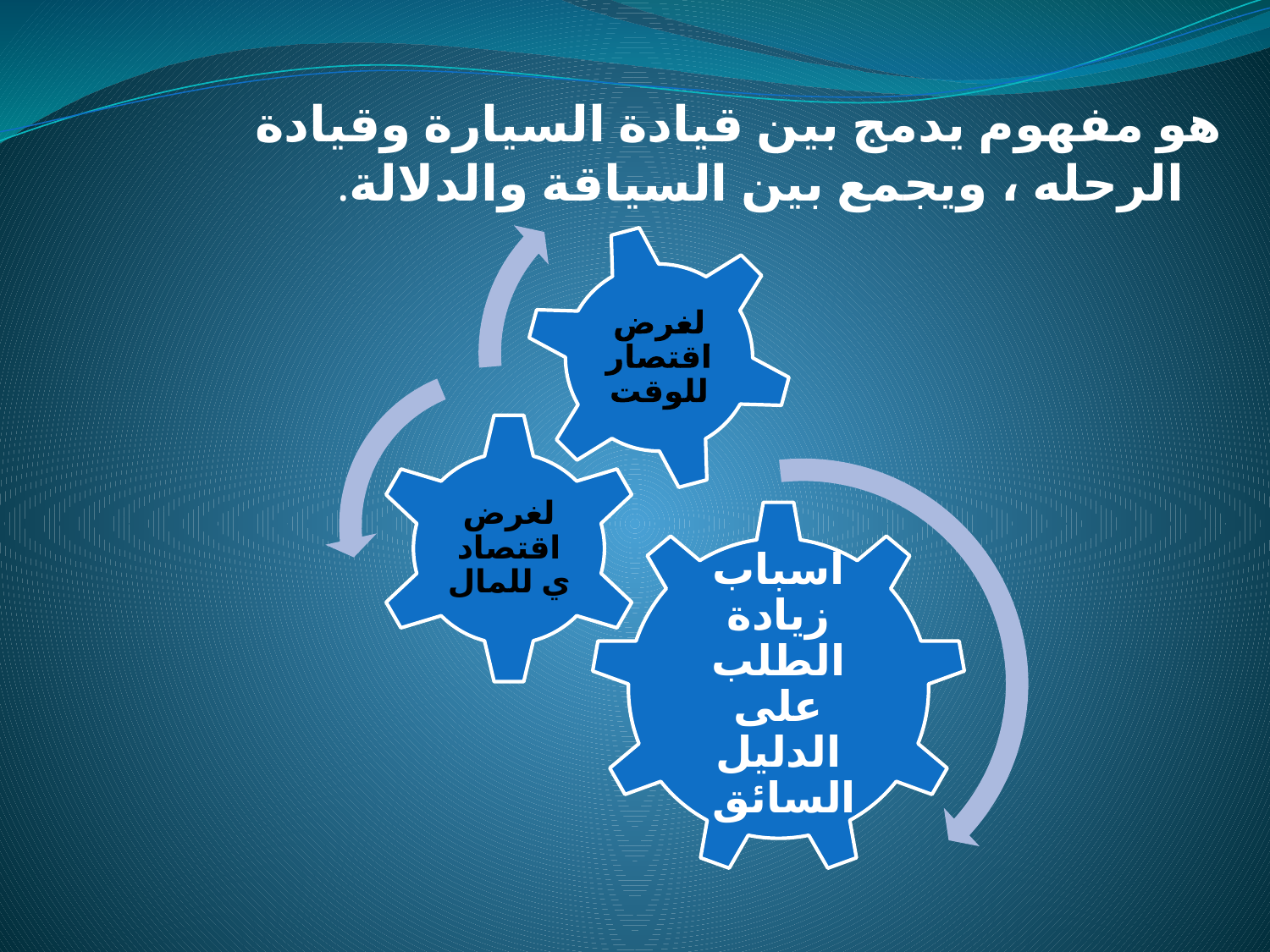

هو مفهوم يدمج بين قيادة السيارة وقيادة الرحله ، ويجمع بين السياقة والدلالة.

اسباب زيادة الطلب على الدليل السائق
لغرض اقتصادي للمال
لغرض اقتصار للوقت